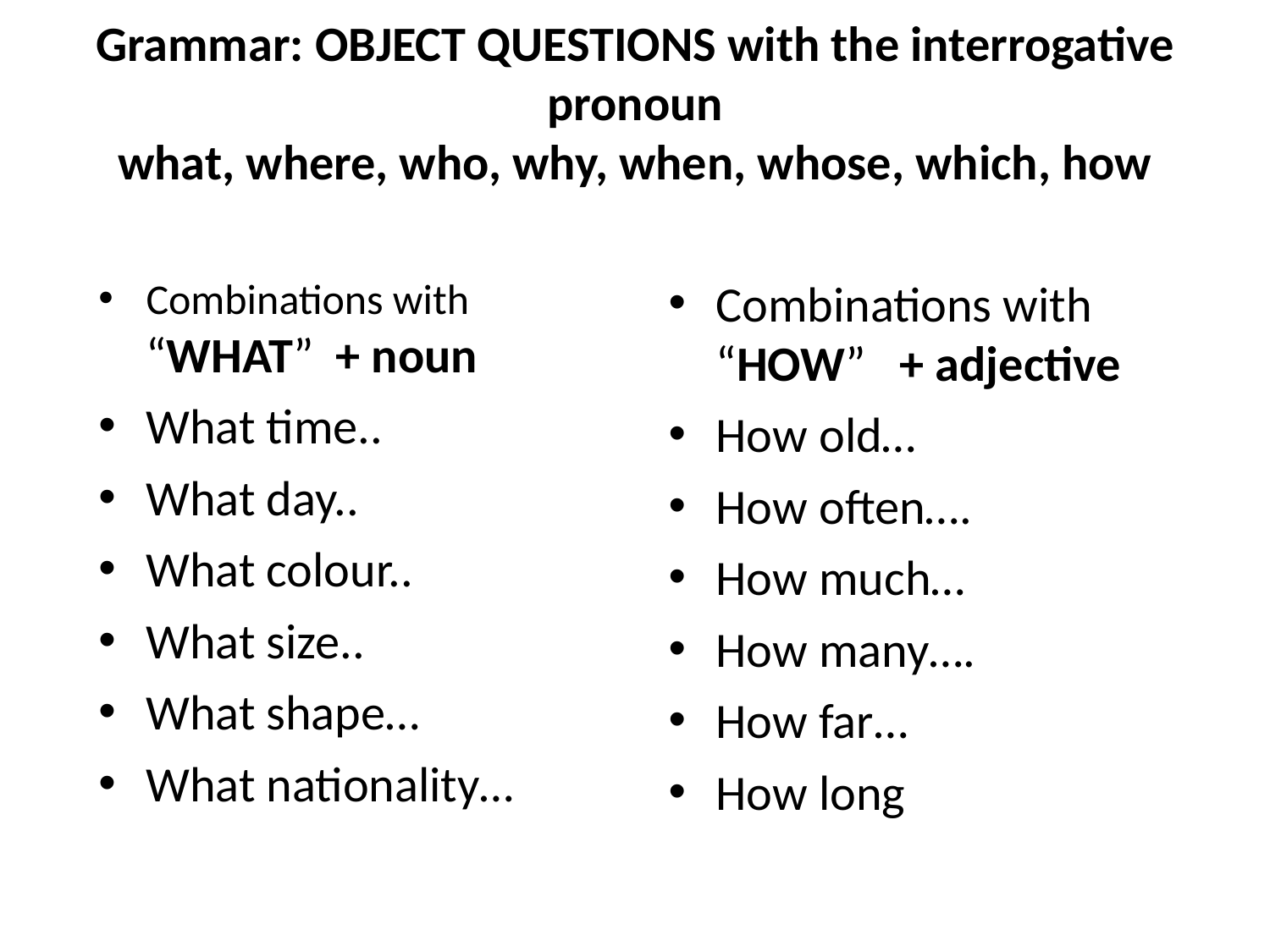

Grammar: OBJECT QUESTIONS with the interrogative pronoun
what, where, who, why, when, whose, which, how

Combinations with “WHAT”  + noun
What time..
What day..
What colour..
What size..
What shape…
What nationality…
Combinations with “HOW”   + adjective
How old…
How often….
How much…
How many….
How far…
How long